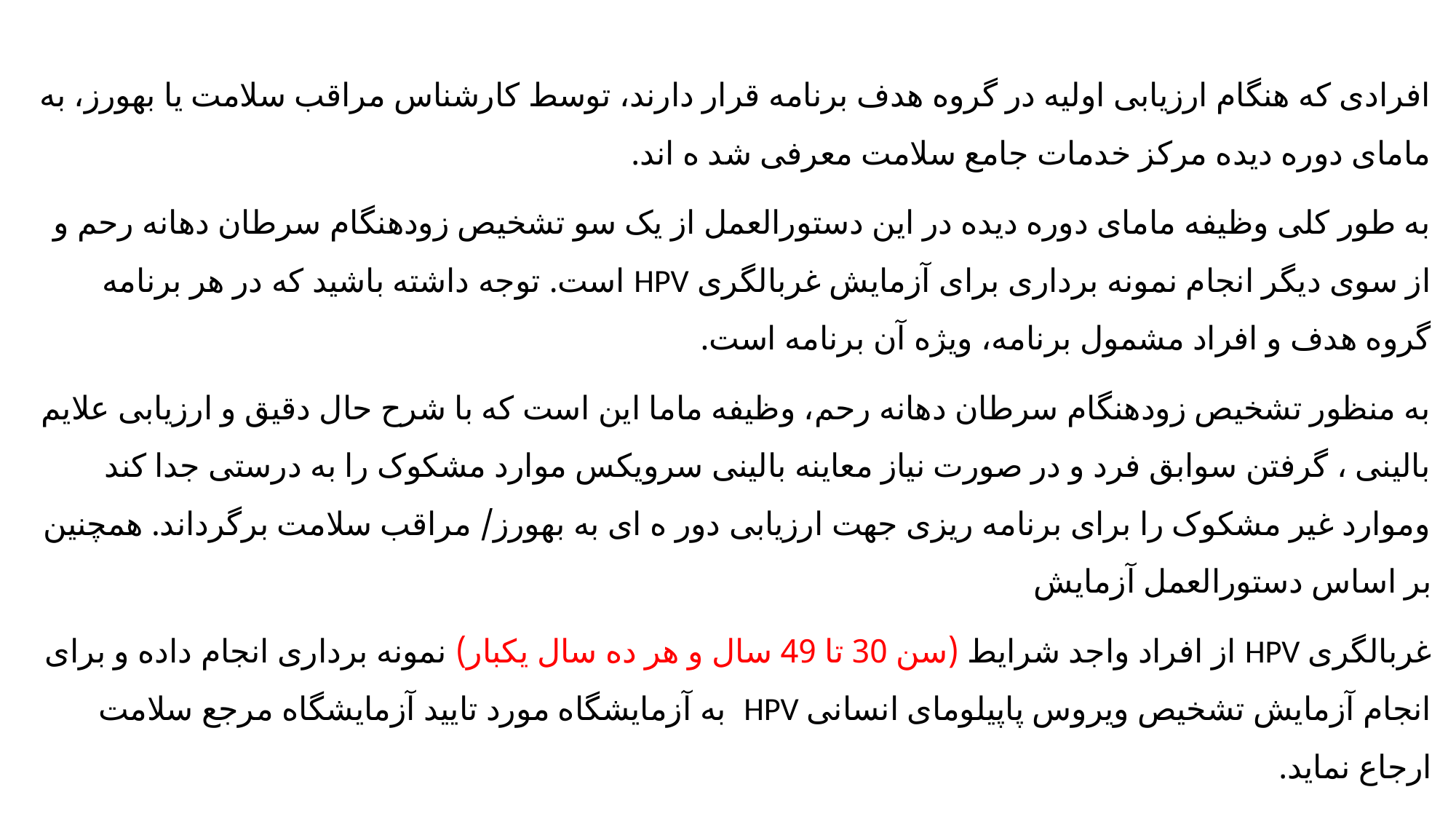

افرادی كه هنگام ارزیابی اولیه در گروه هدف برنامه قرار دارند، توسط کارشناس مراقب سلامت یا بهورز، به مامای دوره دیده مركز خدمات جامع سلامت معرفی شد ه اند.
به طور کلی وظیفه مامای دوره دیده در این دستورالعمل از یک سو تشخیص زودهنگام سرطان دهانه رحم و از سوی دیگر انجام نمونه برداری برای آزمایش غربالگری HPV است. توجه داشته باشید که در هر برنامه گروه هدف و افراد مشمول برنامه، ویژه آن برنامه است.
به منظور تشخیص زودهنگام سرطان دهانه رحم، وظیفه ماما این است که با شرح حال دقیق و ارزیابی علایم بالینی ، گرفتن سوابق فرد و در صورت نیاز معاینه بالینی سرویکس موارد مشکوک را به درستی جدا کند وموارد غیر مشکوک را برای برنامه ریزی جهت ارزیابی دور ه ای به بهورز/ مراقب سلامت برگرداند. همچنین بر اساس دستورالعمل آزمایش
غربالگری HPV از افراد واجد شرایط (سن 30 تا 49 سال و هر ده سال یکبار) نمونه برداری انجام داده و برای انجام آزمایش تشخیص ویروس پاپیلومای انسانی HPV  به آزمایشگاه مورد تایید آزمایشگاه مرجع سلامت ارجاع نماید.